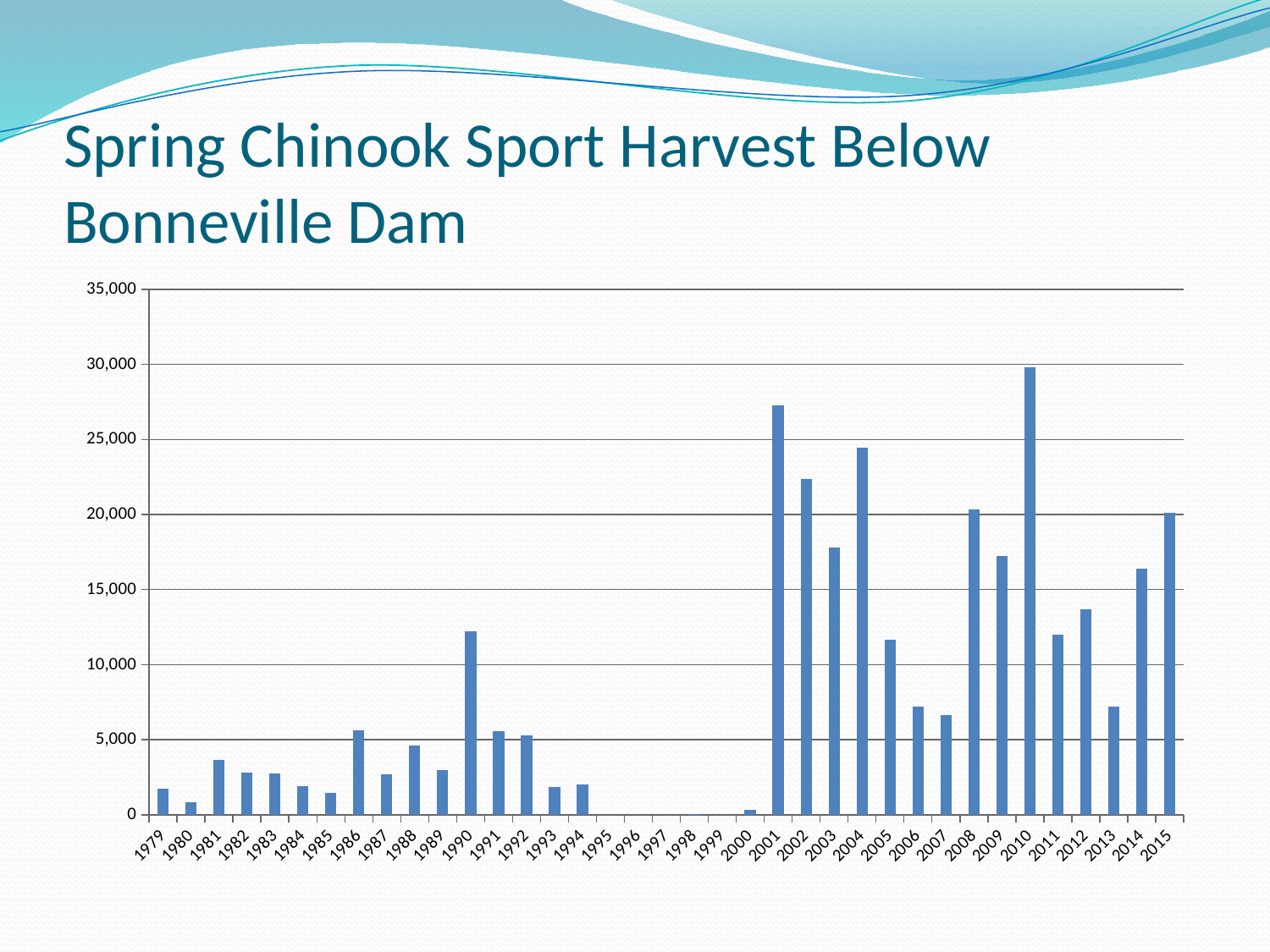

# Spring Chinook Sport Harvest Below Bonneville Dam

### Chart

| Category |  |
|---|---|
| 1979 | 1719.0 |
| 1980 | 816.0 |
| 1981 | 3645.0 |
| 1982 | 2815.0 |
| 1983 | 2767.0 |
| 1984 | 1914.0 |
| 1985 | 1440.0 |
| 1986 | 5654.0 |
| 1987 | 2687.0 |
| 1988 | 4621.0 |
| 1989 | 2996.0 |
| 1990 | 12200.0 |
| 1991 | 5597.0 |
| 1992 | 5277.0 |
| 1993 | 1862.0 |
| 1994 | 2004.0 |
| 1995 | 0.0 |
| 1996 | 0.0 |
| 1997 | 0.0 |
| 1998 | 55.0 |
| 1999 | 0.0 |
| 2000 | 322.0 |
| 2001 | 27262.7 |
| 2002 | 22358.1 |
| 2003 | 17818.7 |
| 2004 | 24482.0 |
| 2005 | 11671.0 |
| 2006 | 7231.1 |
| 2007 | 6640.8 |
| 2008 | 20353.2 |
| 2009 | 17262.6 |
| 2010 | 29782.5 |
| 2011 | 12009.4 |
| 2012 | 13679.6 |
| 2013 | 7216.6 |
| 2014 | 16405.6 |
| 2015 | 20091.2 |